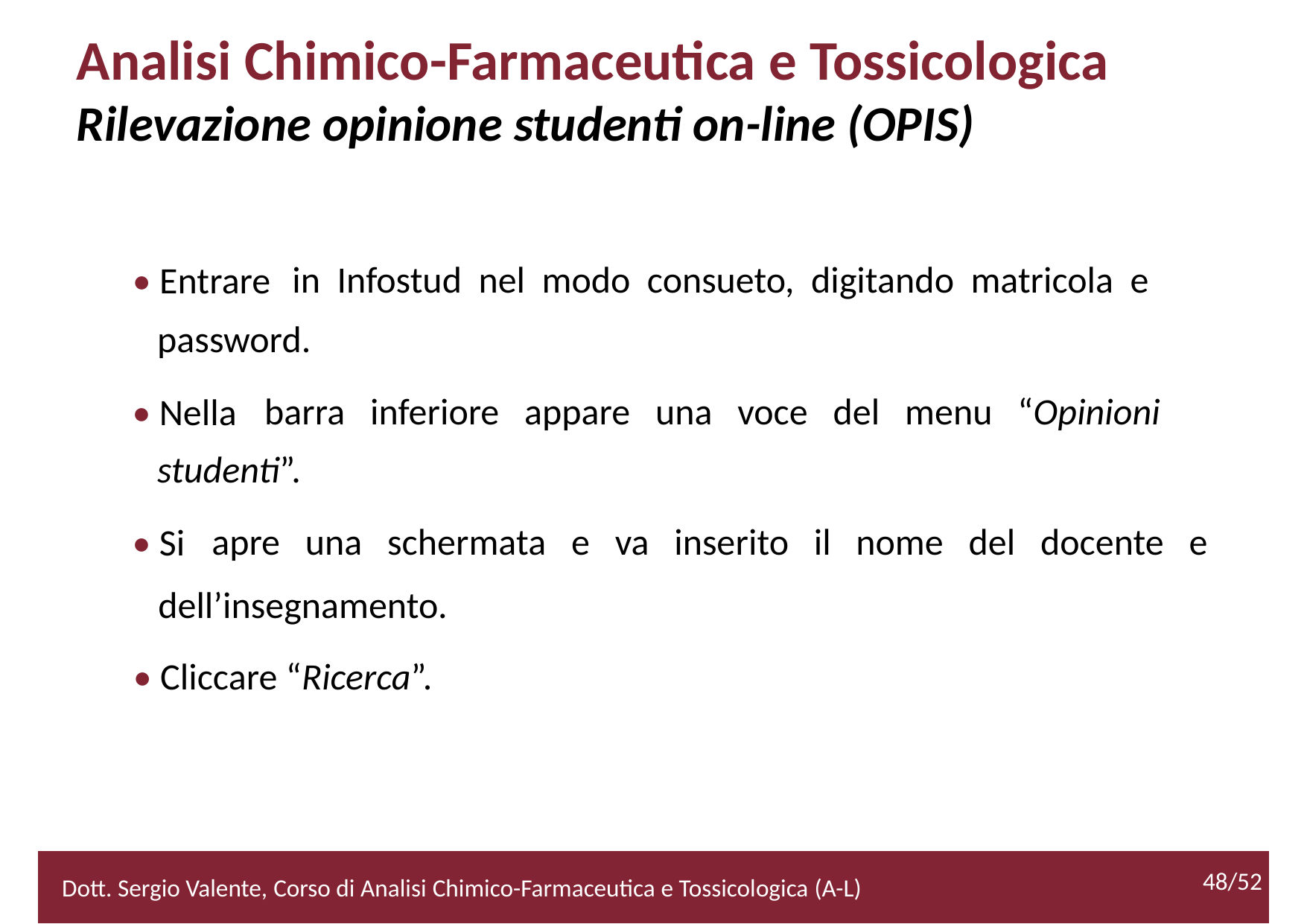

Analisi Chimico-Farmaceutica e Tossicologica
Rilevazione opinione studenti on-line (OPIS)
• Entrare
in  Infostud  nel  modo  consueto,  digitando  matricola  e
password.
• Nella
barra   inferiore   appare   una   voce   del   menu   “Opinioni
studenti”.
• Si
apre   una   schermata   e   va   inserito   il   nome   del   docente   e
	dell’insegnamento.

• Cliccare “Ricerca”.

48/52
Dott. Sergio Valente, Corso di Analisi Chimico-Farmaceutica e Tossicologica (A-L)